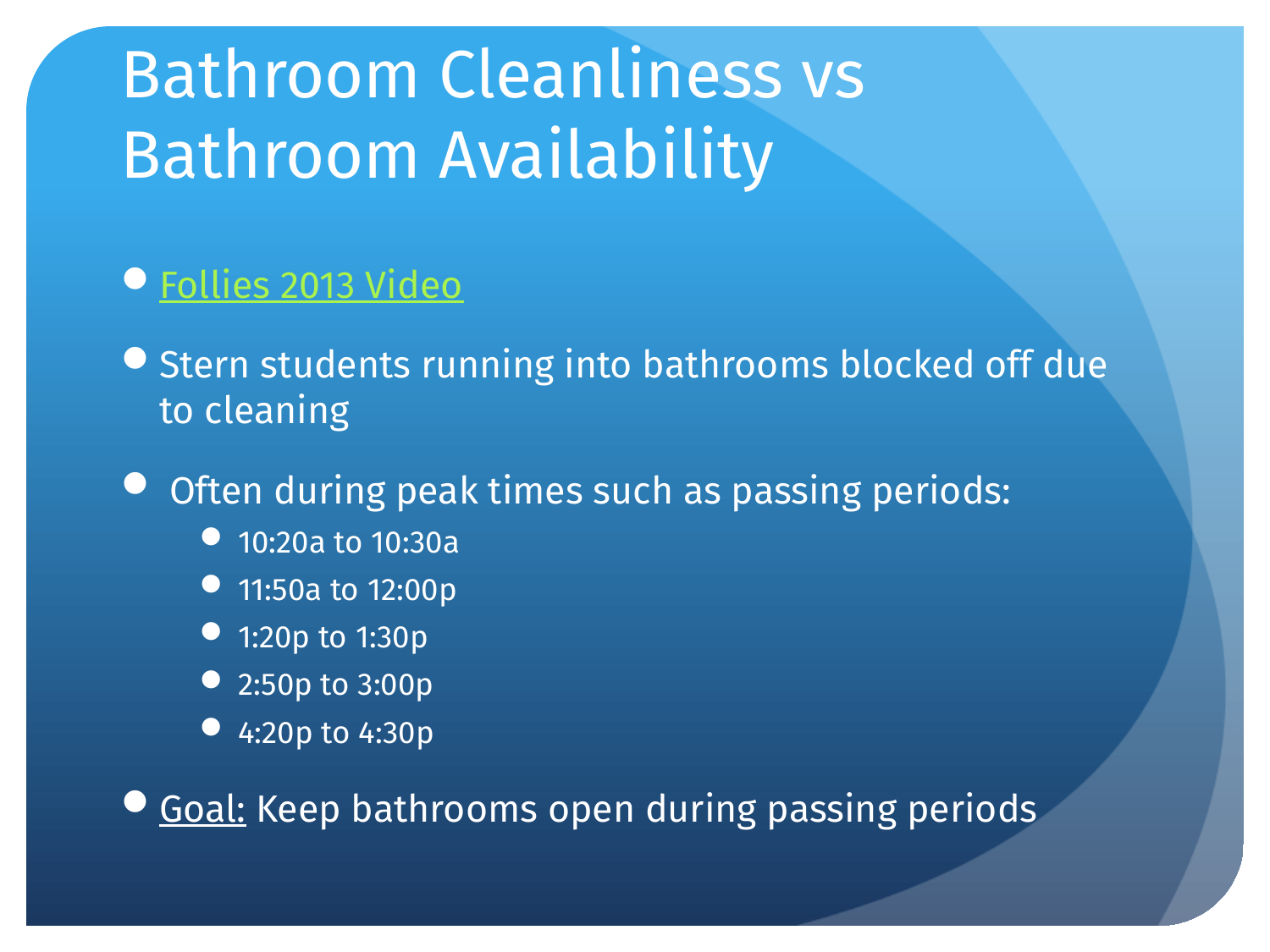

# Bathroom Cleanliness vs Bathroom Availability
Follies 2013 Video
Stern students running into bathrooms blocked off due to cleaning
 Often during peak times such as passing periods:
10:20a to 10:30a
11:50a to 12:00p
1:20p to 1:30p
2:50p to 3:00p
4:20p to 4:30p
Goal: Keep bathrooms open during passing periods